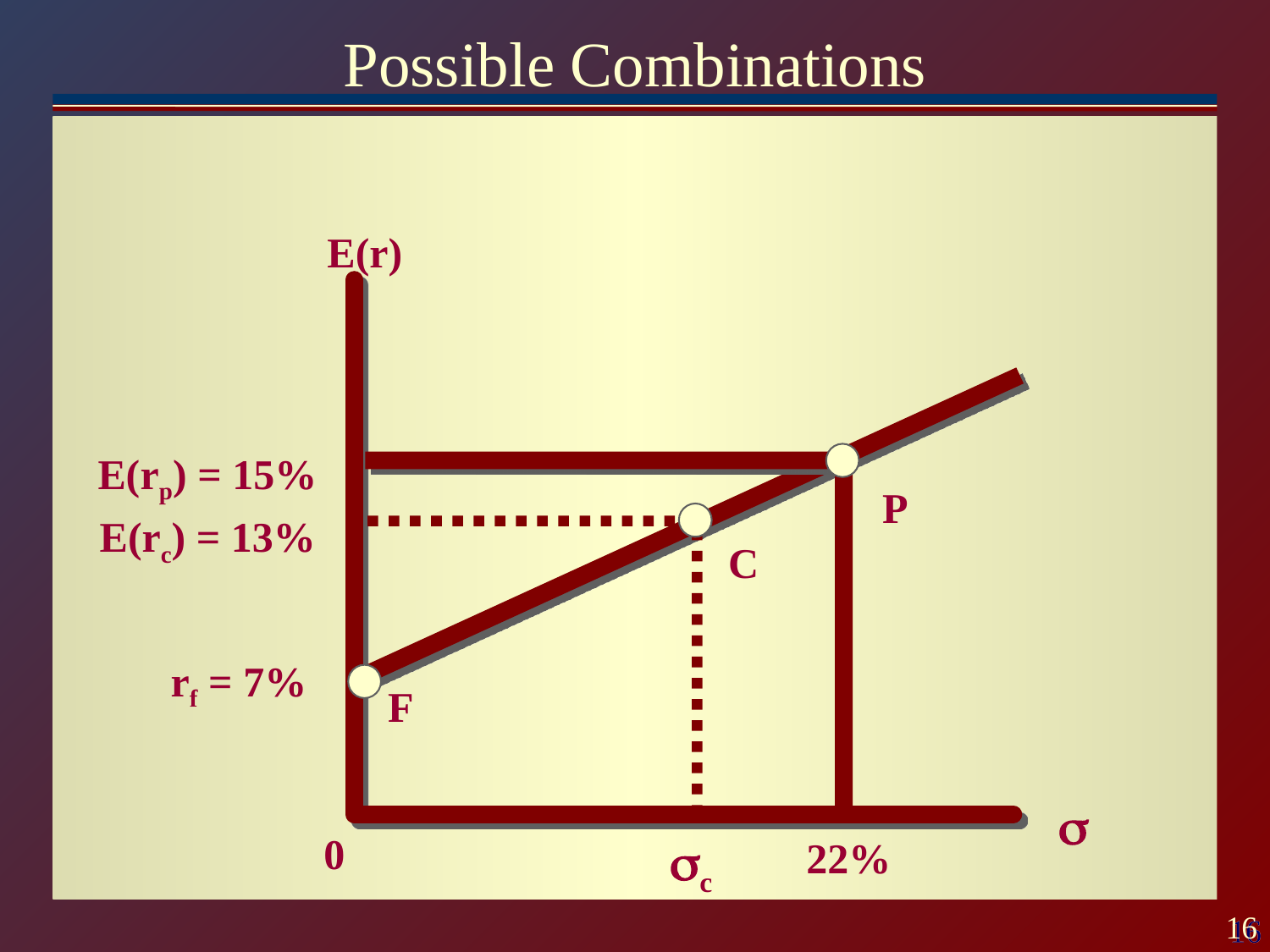

# Possible Combinations
E(r)

E(rp) = 15%

P

E(rc) = 13%

C
rf = 7%

F
σ
0
σc
22%